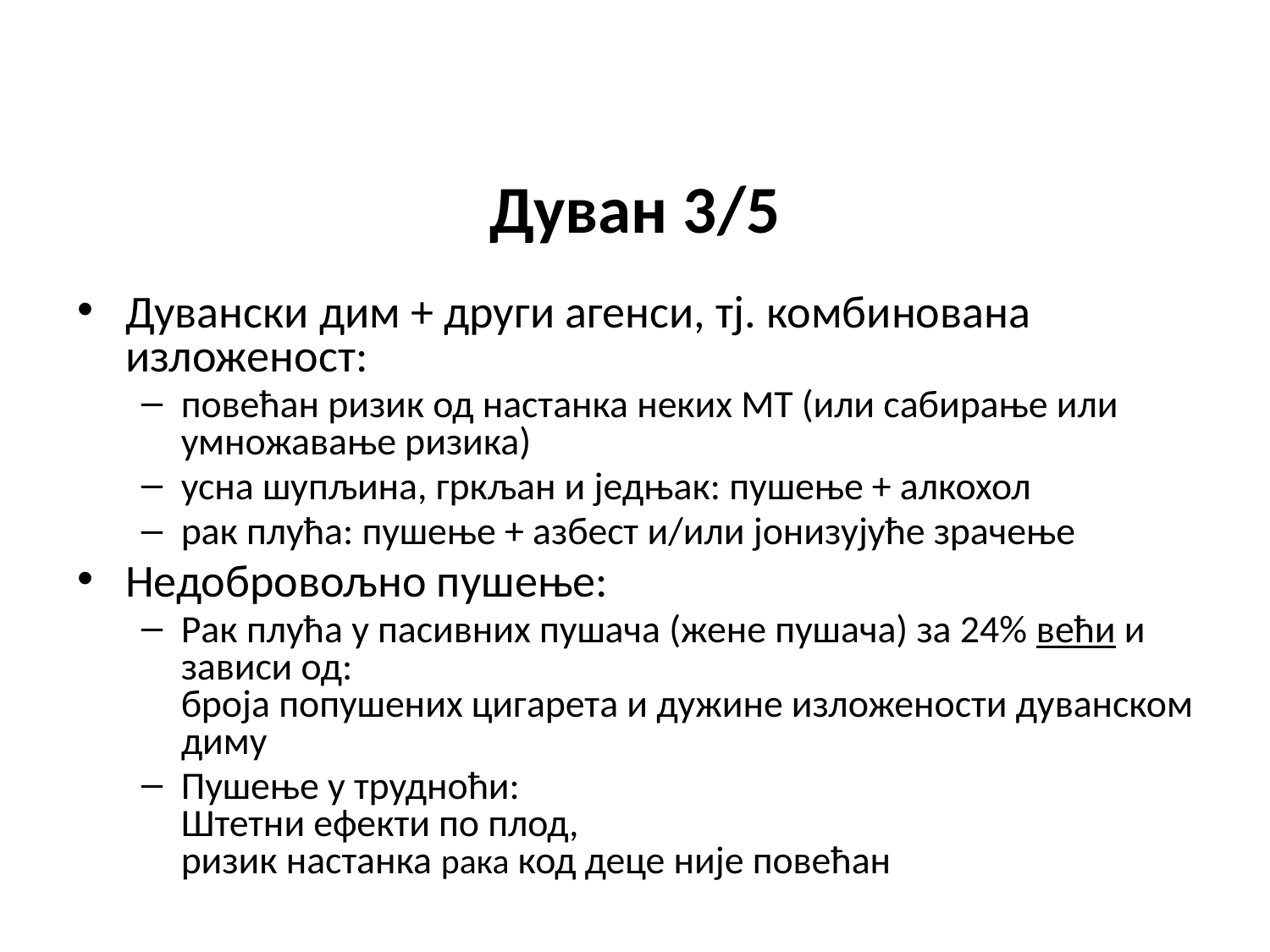

# Дуван 3/5
Дувански дим + други агенси, тј. комбинована изложеност:
повећан ризик од настанка неких МТ (или сабирање или умножавање ризика)
усна шупљина, гркљан и једњак: пушење + алкохол
рак плућа: пушење + азбест и/или јонизујуће зрачење
Недобровољно пушење:
Рак плућа у пасивних пушача (жене пушача) за 24% већи и зависи од:
броја попушених цигарета и дужине изложености дуванском диму
Пушење у трудноћи:
Штетни ефекти по плод,
ризик настанка рака код деце није повећан